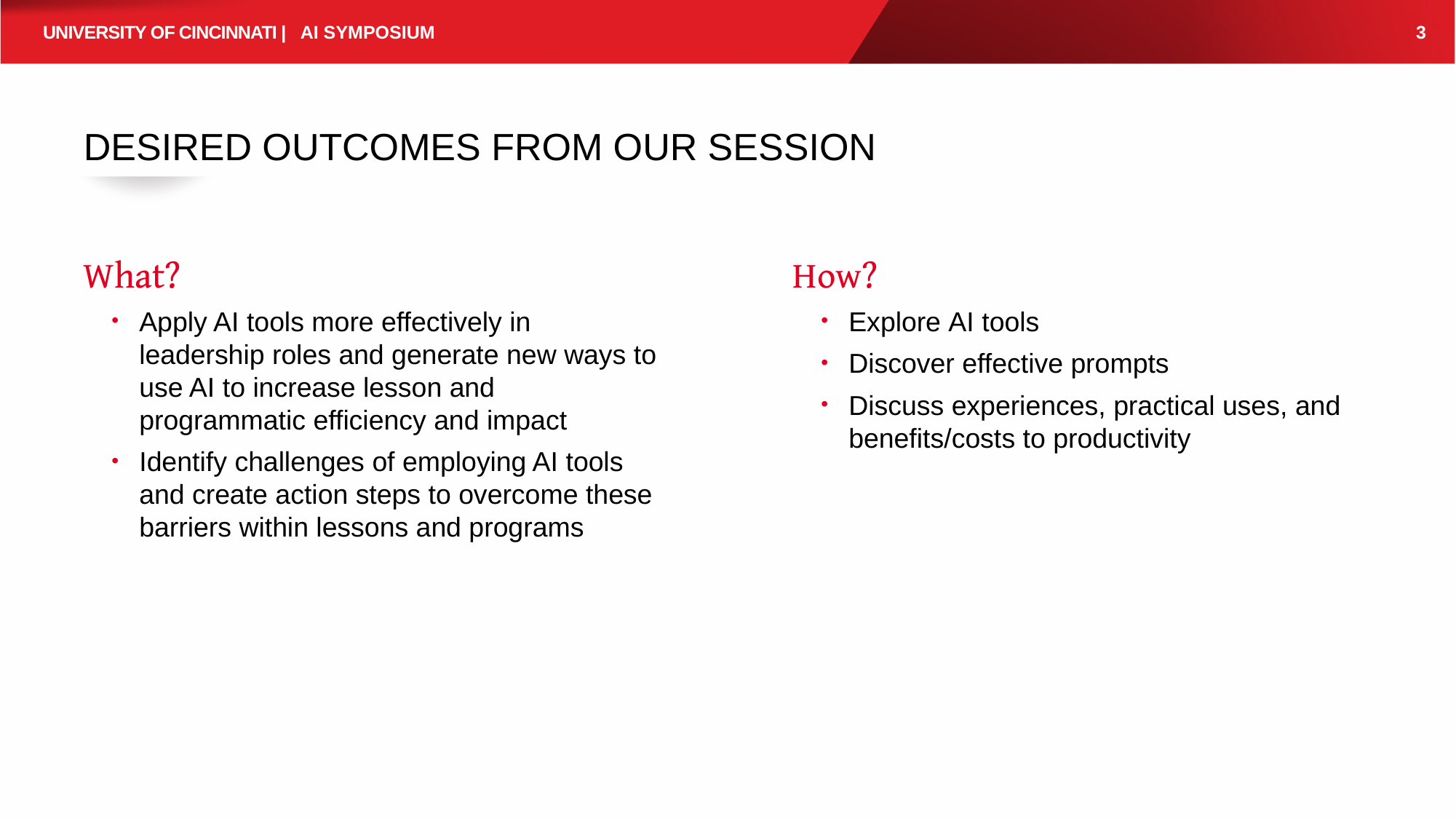

AI SYMPOSIUM
3
# Desired outcomes from our session
What?
Apply AI tools more effectively in leadership roles and generate new ways to use AI to increase lesson and programmatic efficiency and impact
Identify challenges of employing AI tools and create action steps to overcome these barriers within lessons and programs
How?
Explore AI tools
Discover effective prompts
Discuss experiences, practical uses, and benefits/costs to productivity